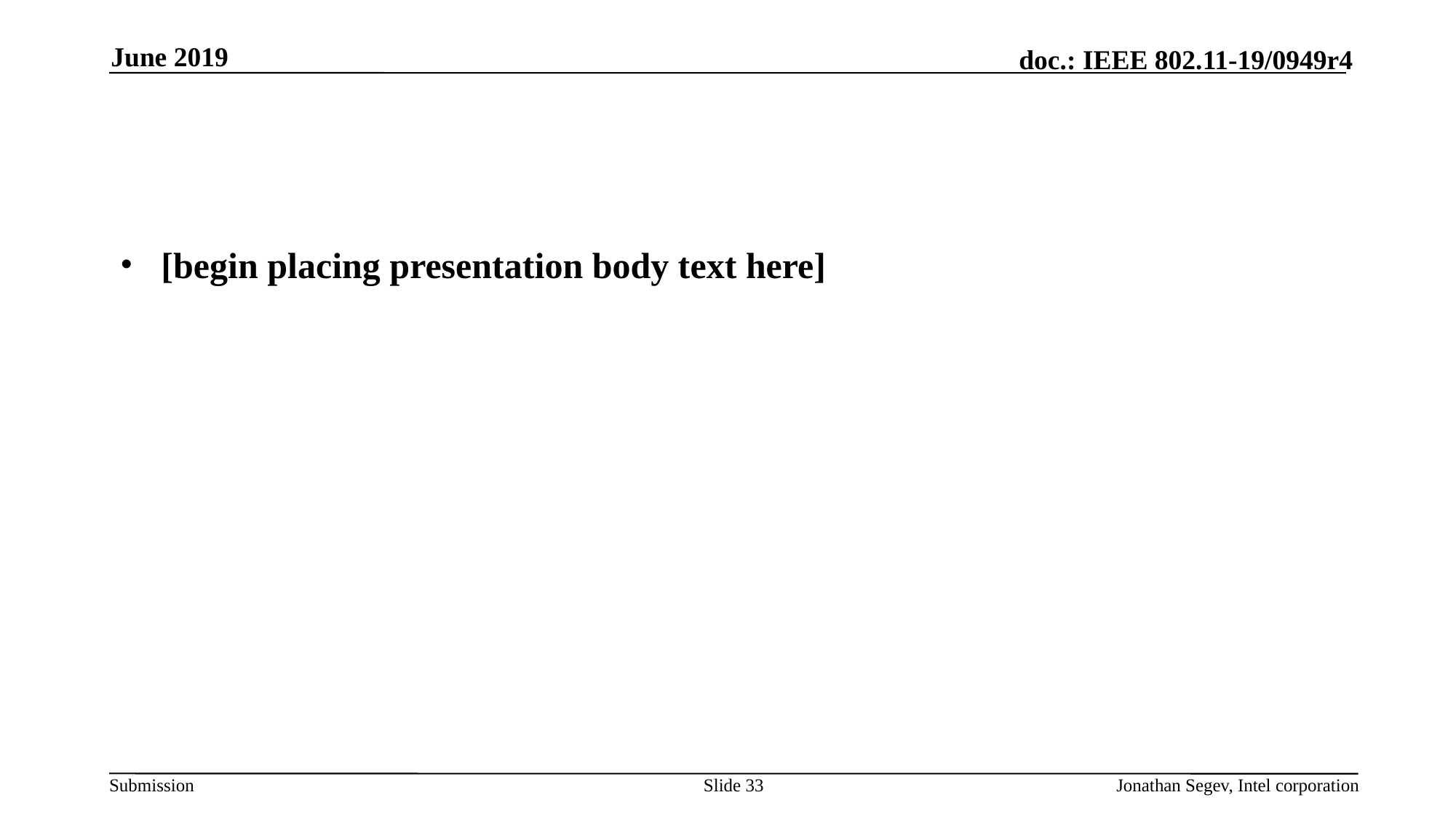

June 2019
#
[begin placing presentation body text here]
Slide 33
Jonathan Segev, Intel corporation